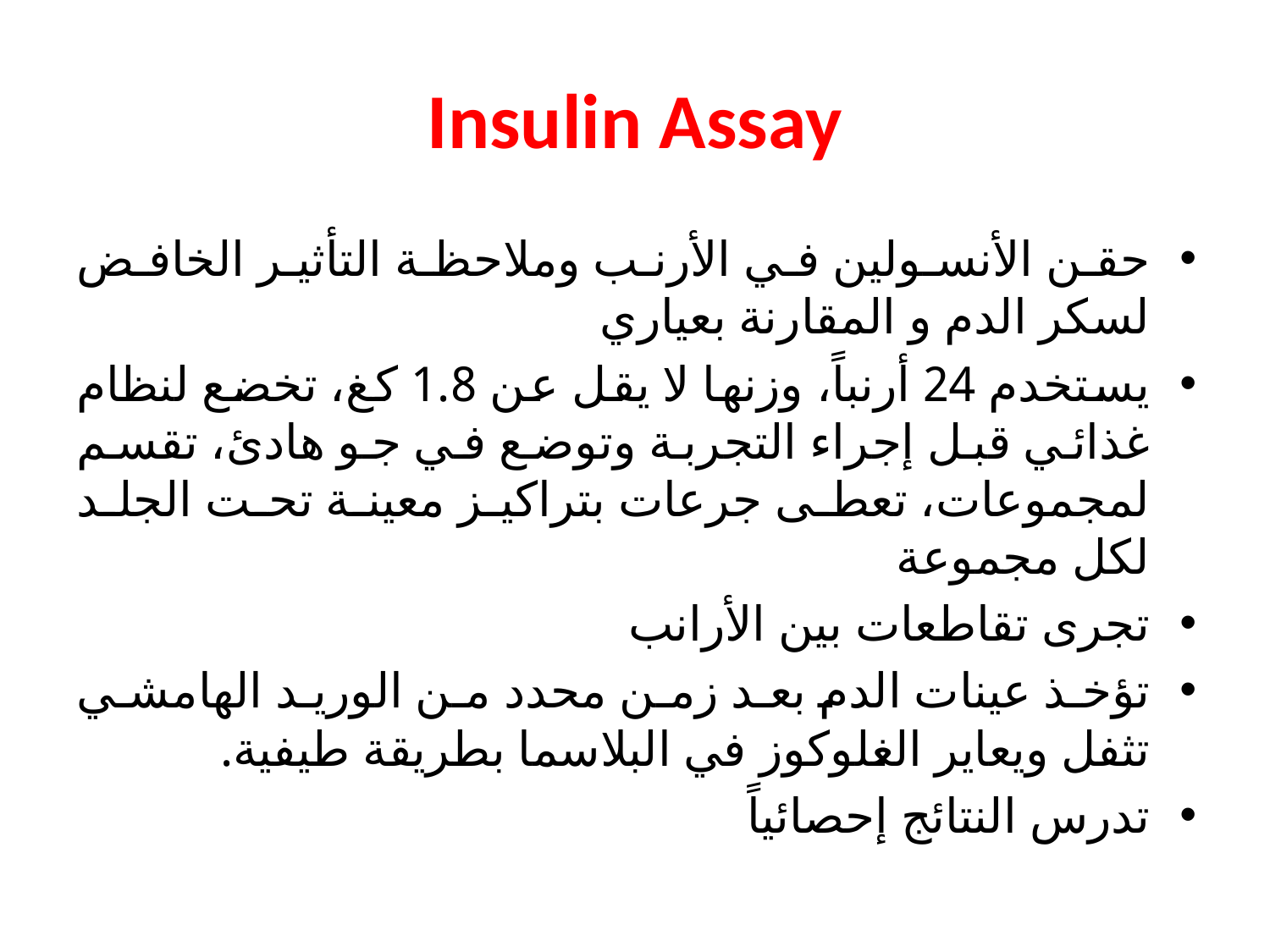

# Insulin Assay
حقن الأنسولين في الأرنب وملاحظة التأثير الخافض لسكر الدم و المقارنة بعياري
يستخدم 24 أرنباً، وزنها لا يقل عن 1.8 كغ، تخضع لنظام غذائي قبل إجراء التجربة وتوضع في جو هادئ، تقسم لمجموعات، تعطى جرعات بتراكيز معينة تحت الجلد لكل مجموعة
تجرى تقاطعات بين الأرانب
تؤخذ عينات الدم بعد زمن محدد من الوريد الهامشي تثفل ويعاير الغلوكوز في البلاسما بطريقة طيفية.
تدرس النتائج إحصائياً